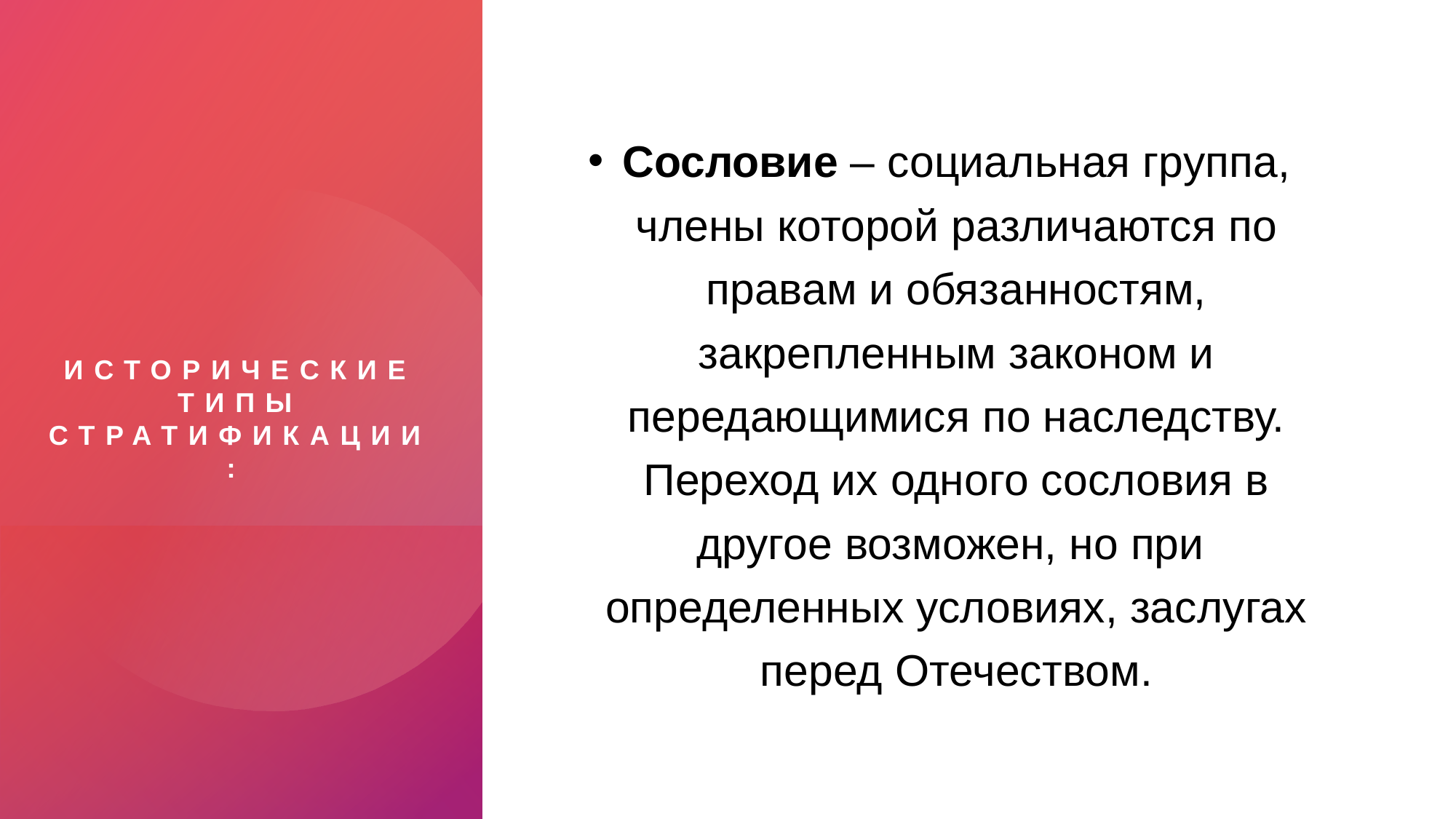

# Исторические типы стратификации:
Сословие – социальная группа, члены которой различаются по правам и обязанностям, закрепленным законом и передающимися по наследству. Переход их одного сословия в другое возможен, но при  определенных условиях, заслугах перед Отечеством.